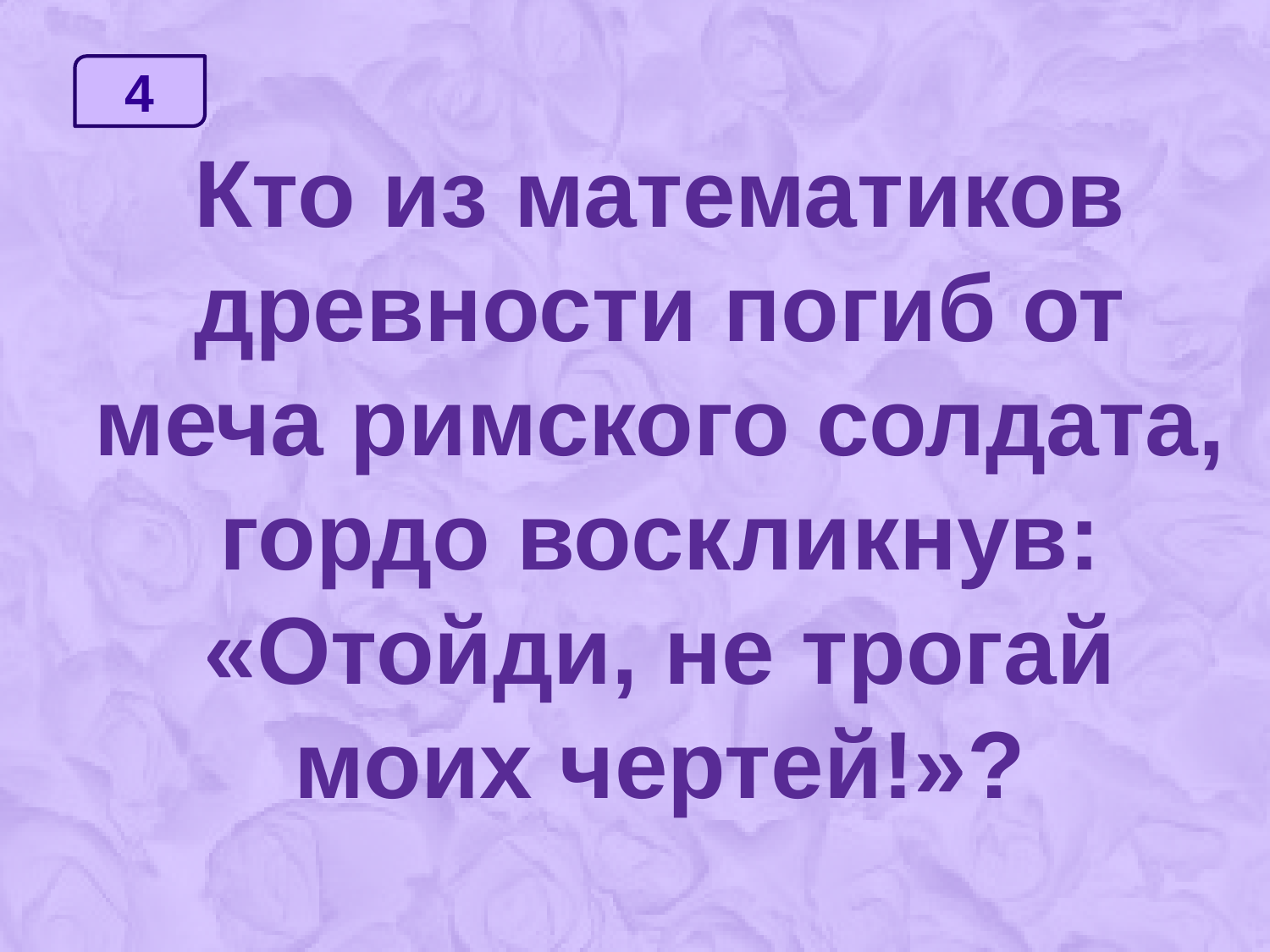

4
Кто из математиков древности погиб от меча римского солдата, гордо воскликнув: «Отойди, не трогай моих чертей!»?